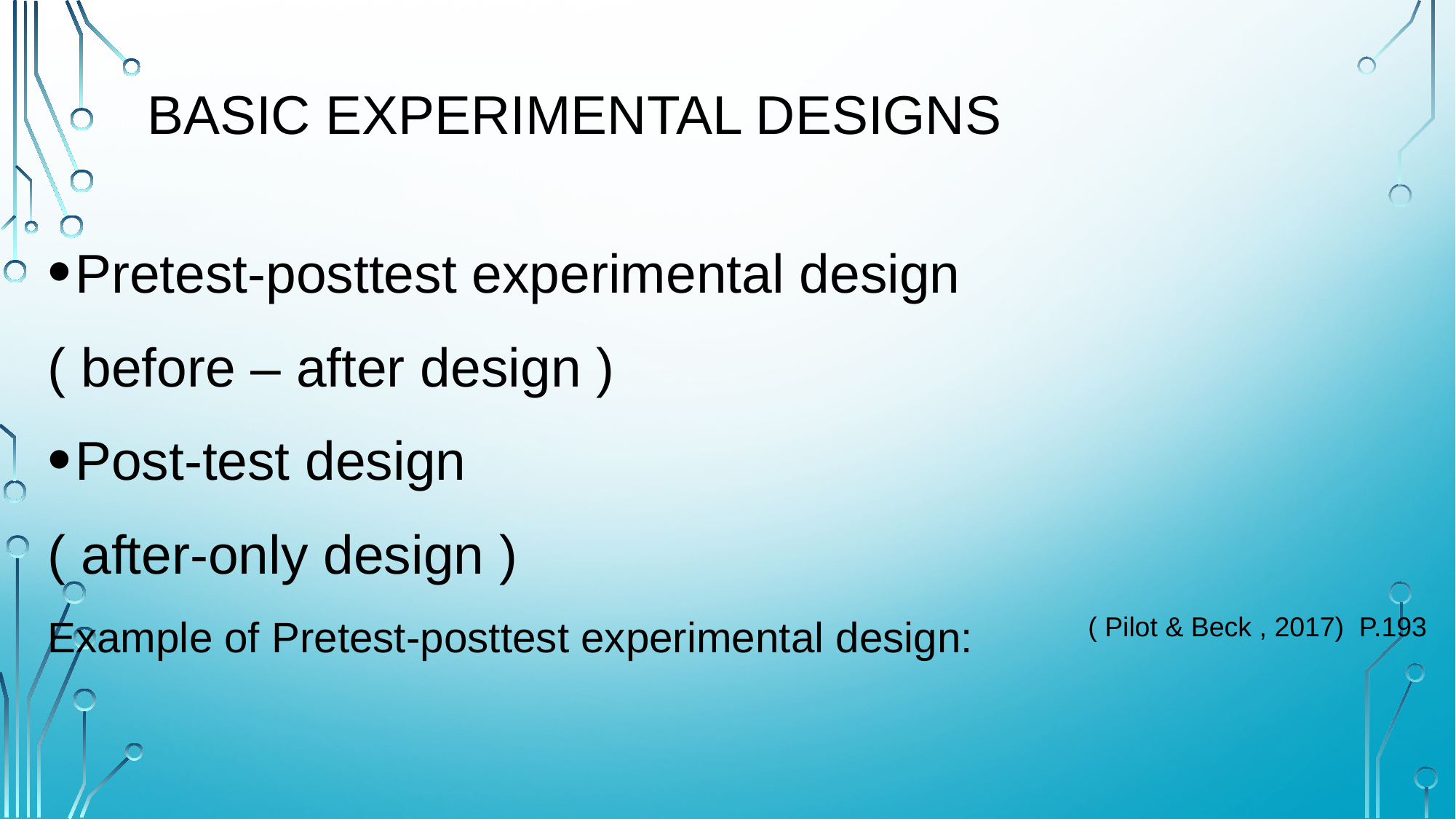

# Basic experimental designs
Pretest-posttest experimental design
( before – after design )
Post-test design
( after-only design )
Example of Pretest-posttest experimental design:

( Pilot & Beck , 2017)  P.193